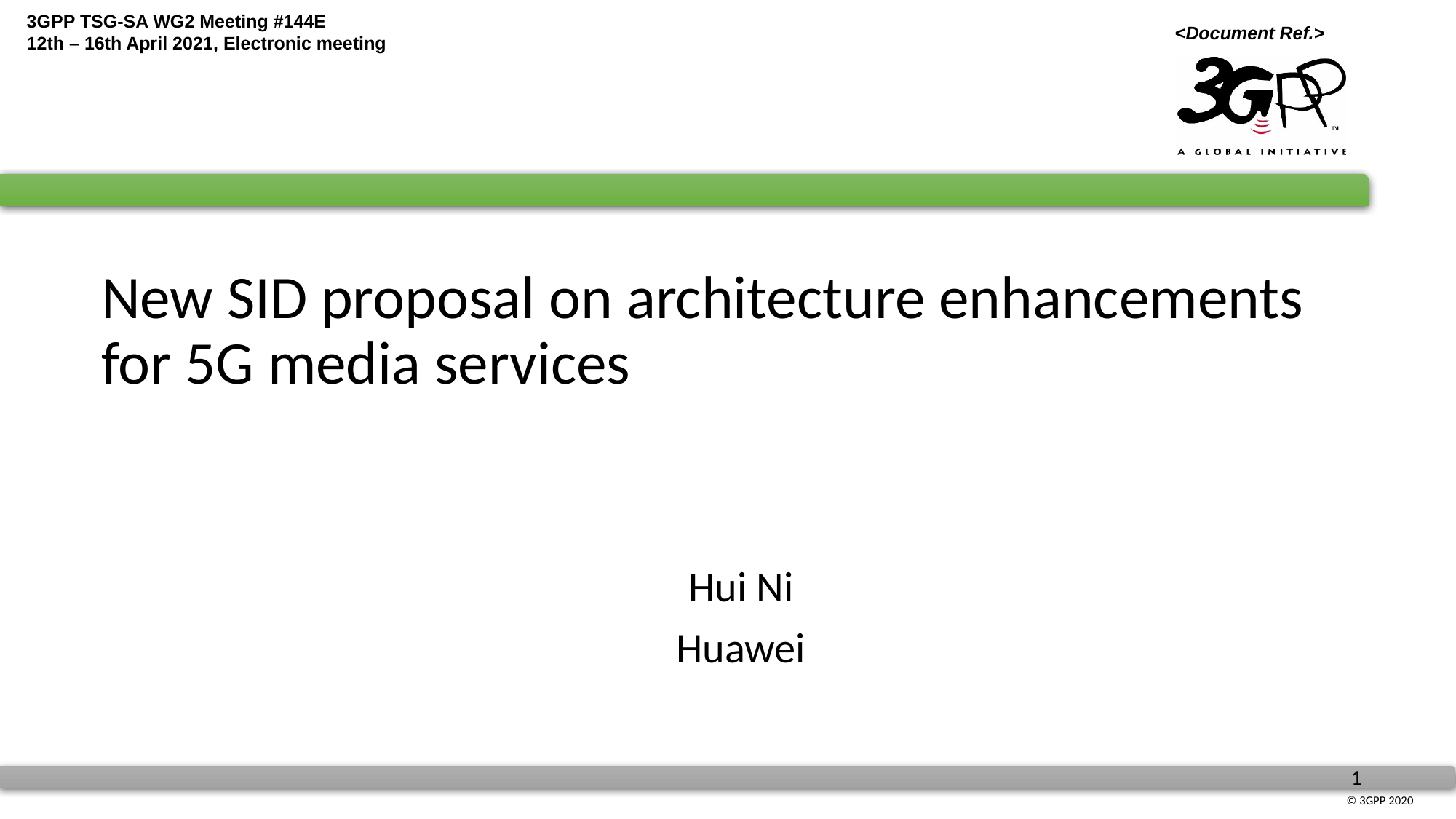

# New SID proposal on architecture enhancements for 5G media services
Hui Ni
Huawei